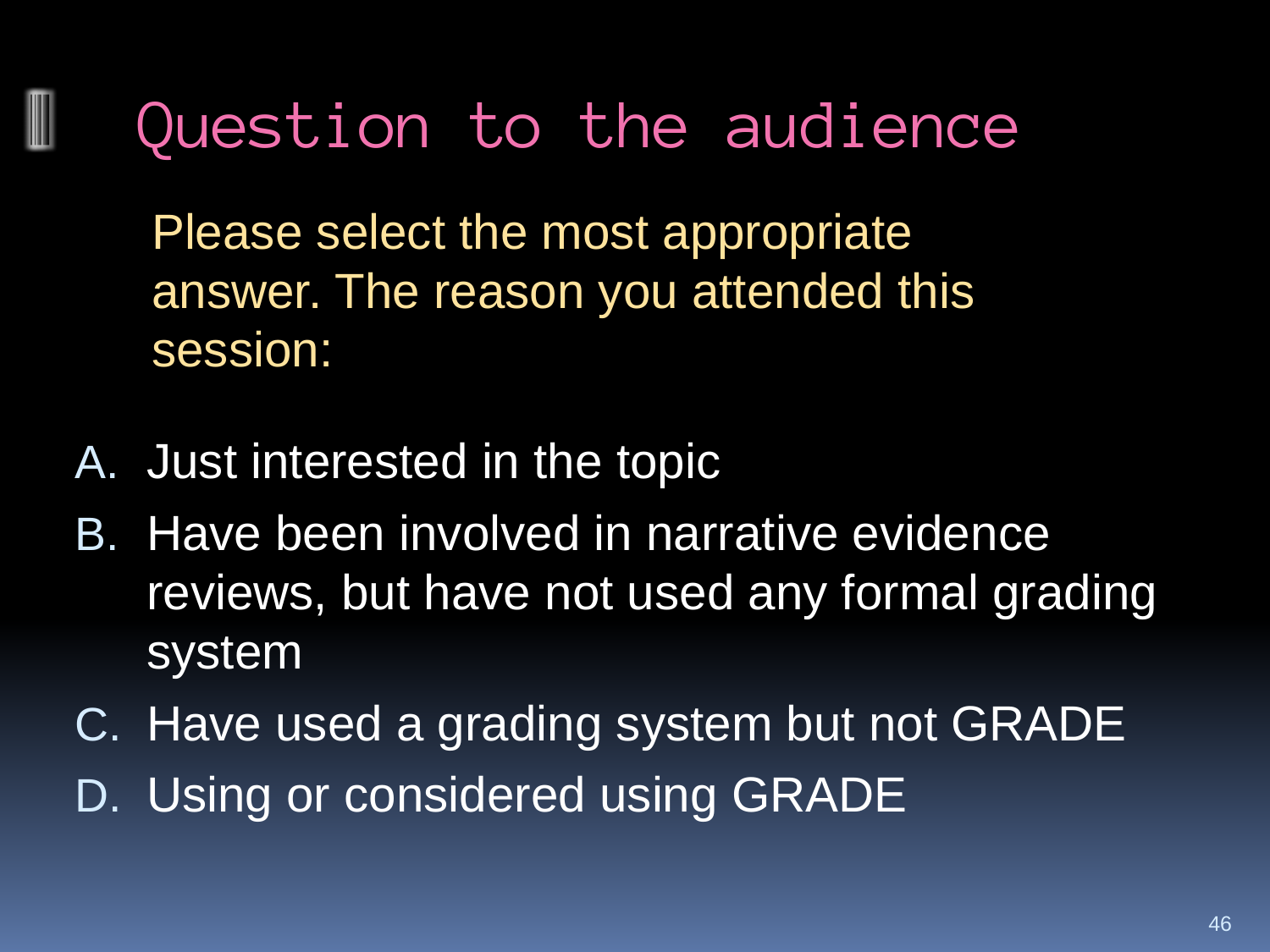

# Question to the audience
Please select the most appropriate answer. The reason you attended this session:
Just interested in the topic
Have been involved in narrative evidence reviews, but have not used any formal grading system
Have used a grading system but not GRADE
Using or considered using GRADE
46